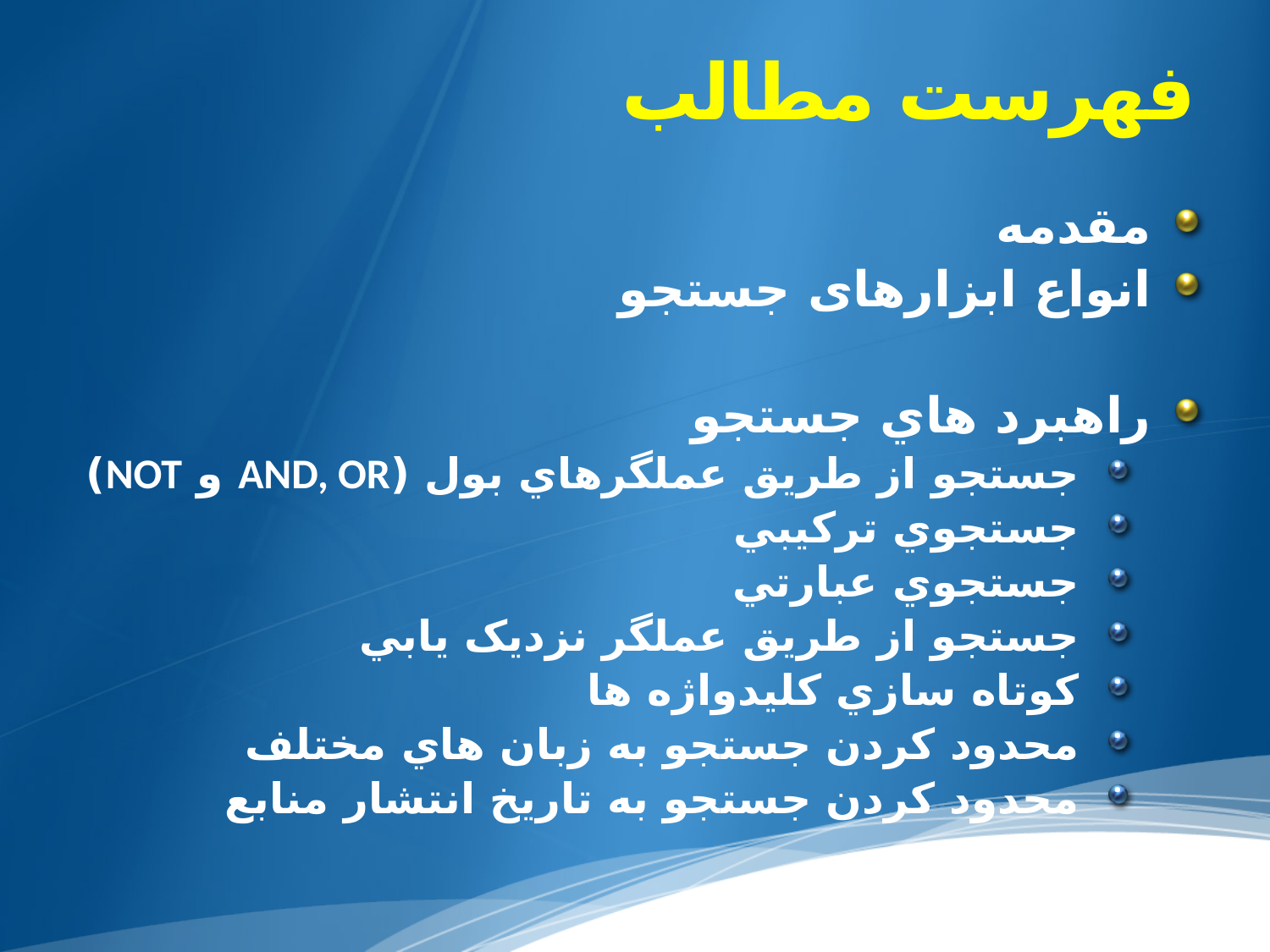

# فهرست مطالب
مقدمه
انواع ابزارهای جستجو

راهبرد هاي جستجو
جستجو از طريق عملگرهاي بول (AND, OR و NOT)
جستجوي ترکيبي
جستجوي عبارتي
جستجو از طريق عملگر نزديک يابي
کوتاه سازي کليدواژه ها
محدود کردن جستجو به زبان هاي مختلف
محدود کردن جستجو به تاريخ انتشار منابع